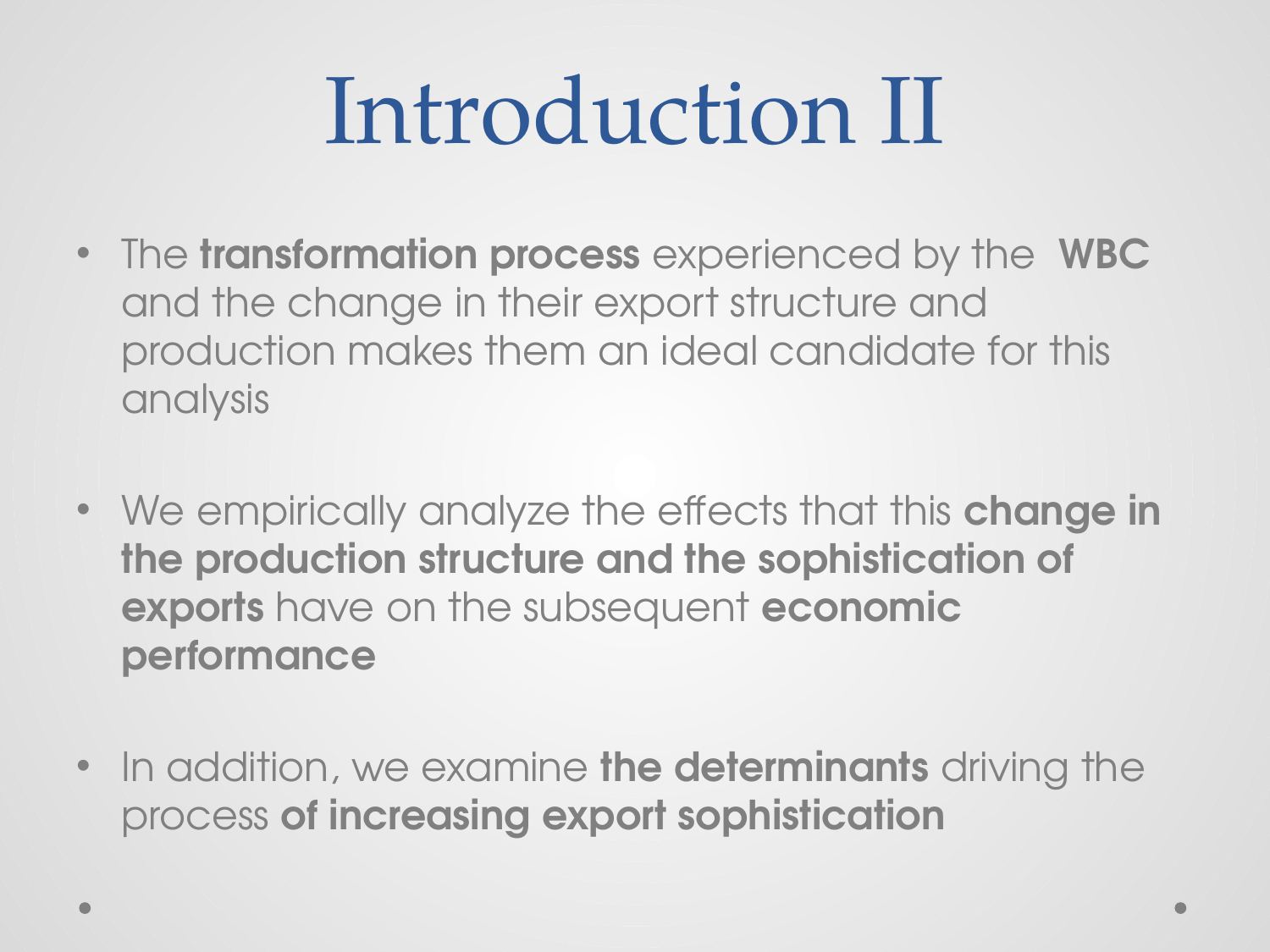

# Introduction II
The transformation process experienced by the  WBC and the change in their export structure and production makes them an ideal candidate for this analysis

We empirically analyze the effects that this change in the production structure and the sophistication of exports have on the subsequent economic performance

In addition, we examine the determinants driving the process of increasing export sophistication